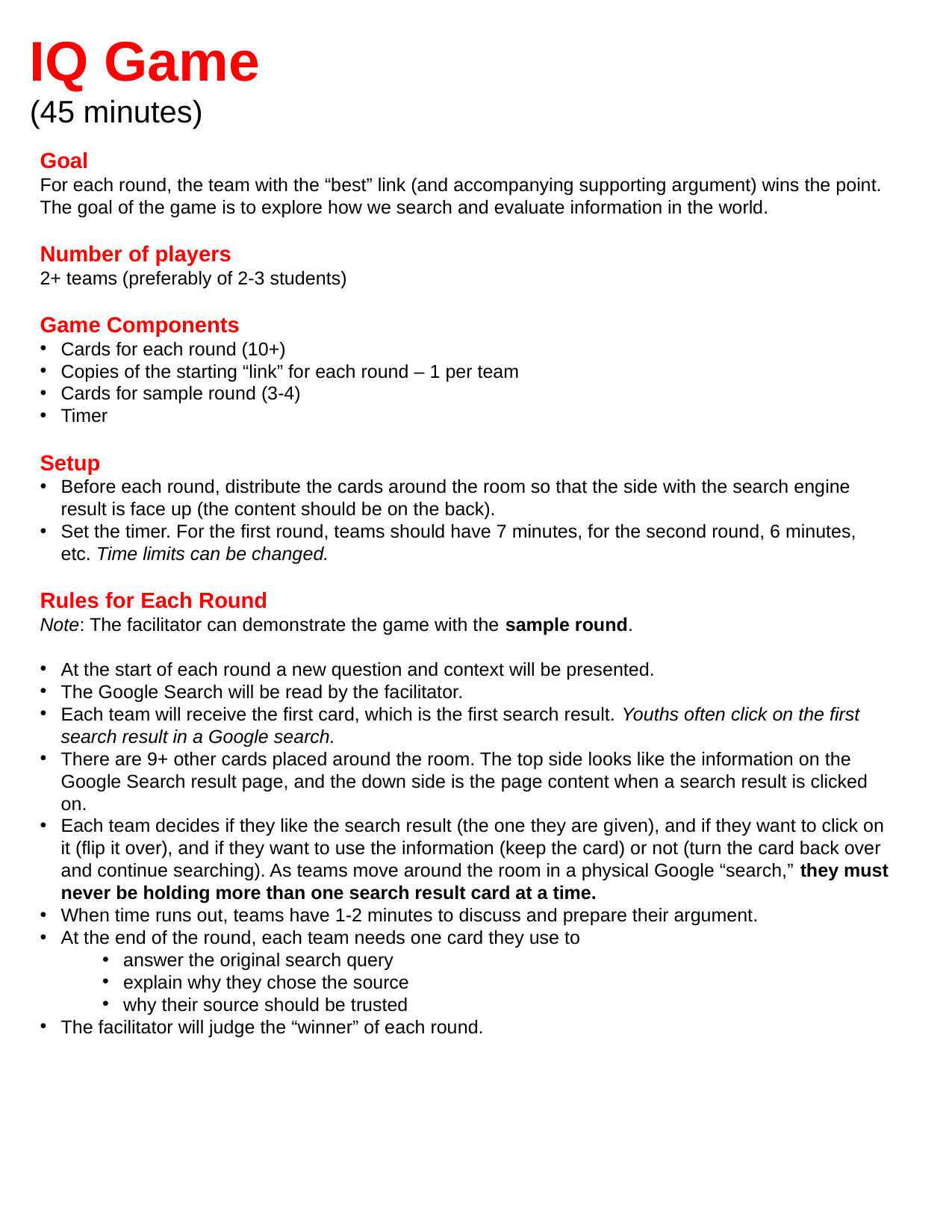

IQ Game
(45 minutes)
Goal
For each round, the team with the “best” link (and accompanying supporting argument) wins the point. The goal of the game is to explore how we search and evaluate information in the world.

Number of players
2+ teams (preferably of 2-3 students)

Game Components
Cards for each round (10+)
Copies of the starting “link” for each round – 1 per team
Cards for sample round (3-4)
Timer

Setup
Before each round, distribute the cards around the room so that the side with the search engine result is face up (the content should be on the back).
Set the timer. For the first round, teams should have 7 minutes, for the second round, 6 minutes, etc. Time limits can be changed.

Rules for Each Round
Note: The facilitator can demonstrate the game with the sample round.

At the start of each round a new question and context will be presented.
The Google Search will be read by the facilitator.
Each team will receive the first card, which is the first search result. Youths often click on the first search result in a Google search.
There are 9+ other cards placed around the room. The top side looks like the information on the Google Search result page, and the down side is the page content when a search result is clicked on.
Each team decides if they like the search result (the one they are given), and if they want to click on it (flip it over), and if they want to use the information (keep the card) or not (turn the card back over and continue searching). As teams move around the room in a physical Google “search,” they must never be holding more than one search result card at a time.
When time runs out, teams have 1-2 minutes to discuss and prepare their argument.
At the end of the round, each team needs one card they use to
answer the original search query
explain why they chose the source
why their source should be trusted
The facilitator will judge the “winner” of each round.